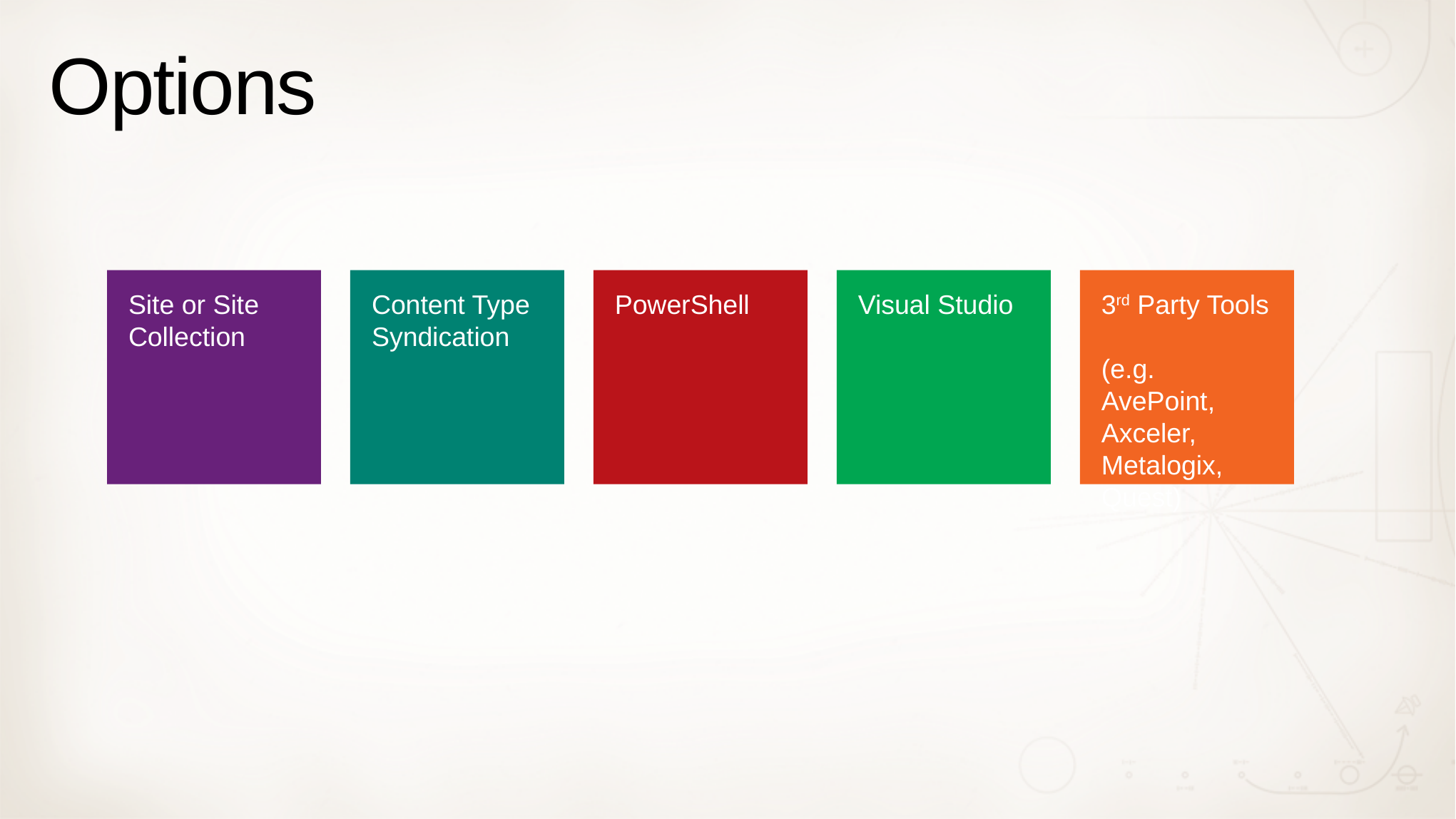

# Options
Site or Site Collection
Content Type Syndication

PowerShell
Visual Studio
3rd Party Tools

(e.g. AvePoint, Axceler, Metalogix, Quest)